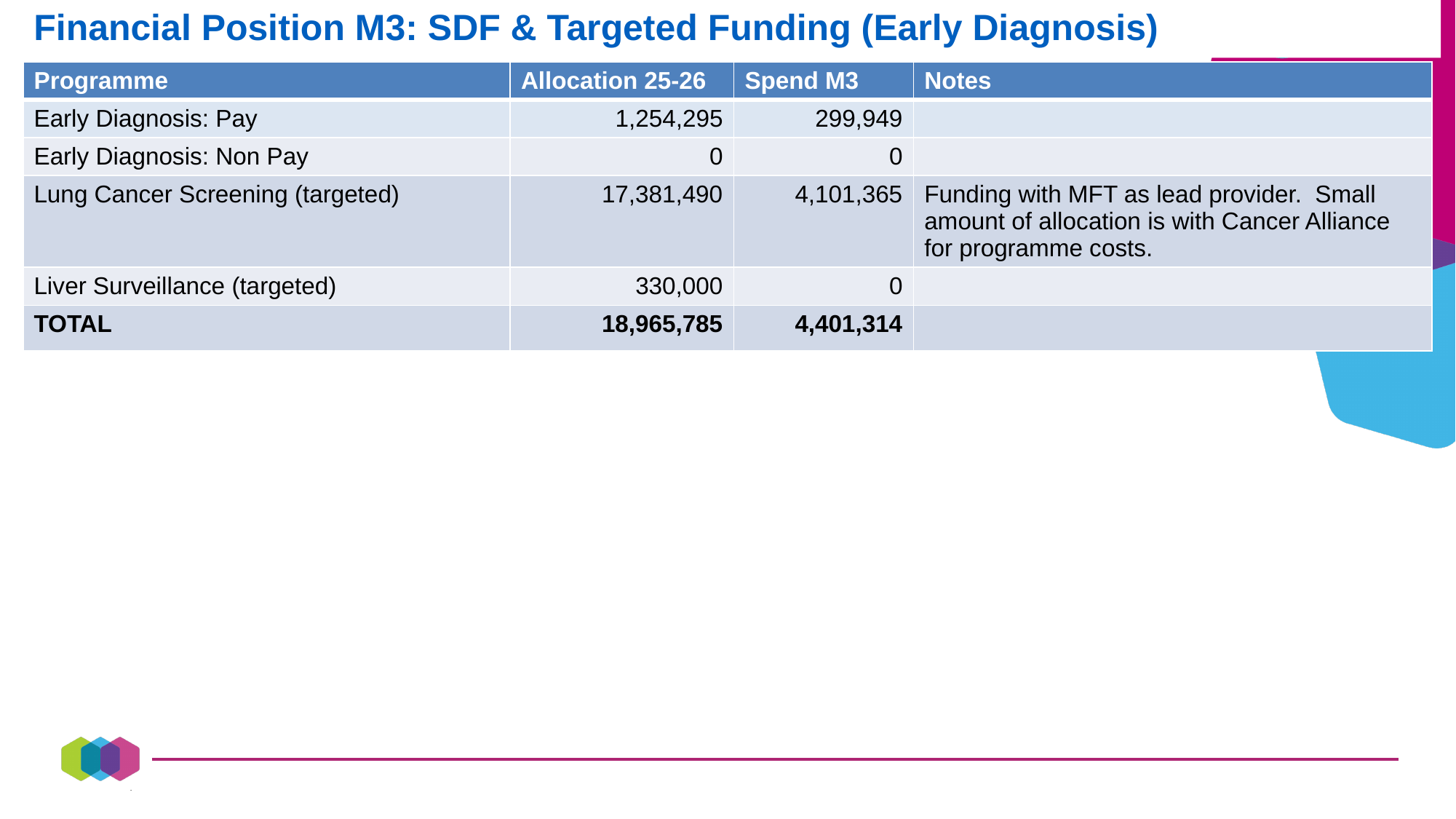

Financial Position M3: SDF & Targeted Funding (Early Diagnosis)
| Programme | Allocation 25-26 | Spend M3 | Notes |
| --- | --- | --- | --- |
| Early Diagnosis: Pay | 1,254,295 | 299,949 |  |
| Early Diagnosis: Non Pay | 0 | 0 |  |
| Lung Cancer Screening (targeted) | 17,381,490 | 4,101,365 | Funding with MFT as lead provider. Small amount of allocation is with Cancer Alliance for programme costs. |
| Liver Surveillance (targeted) | 330,000 | 0 |  |
| TOTAL | 18,965,785 | 4,401,314 |  |